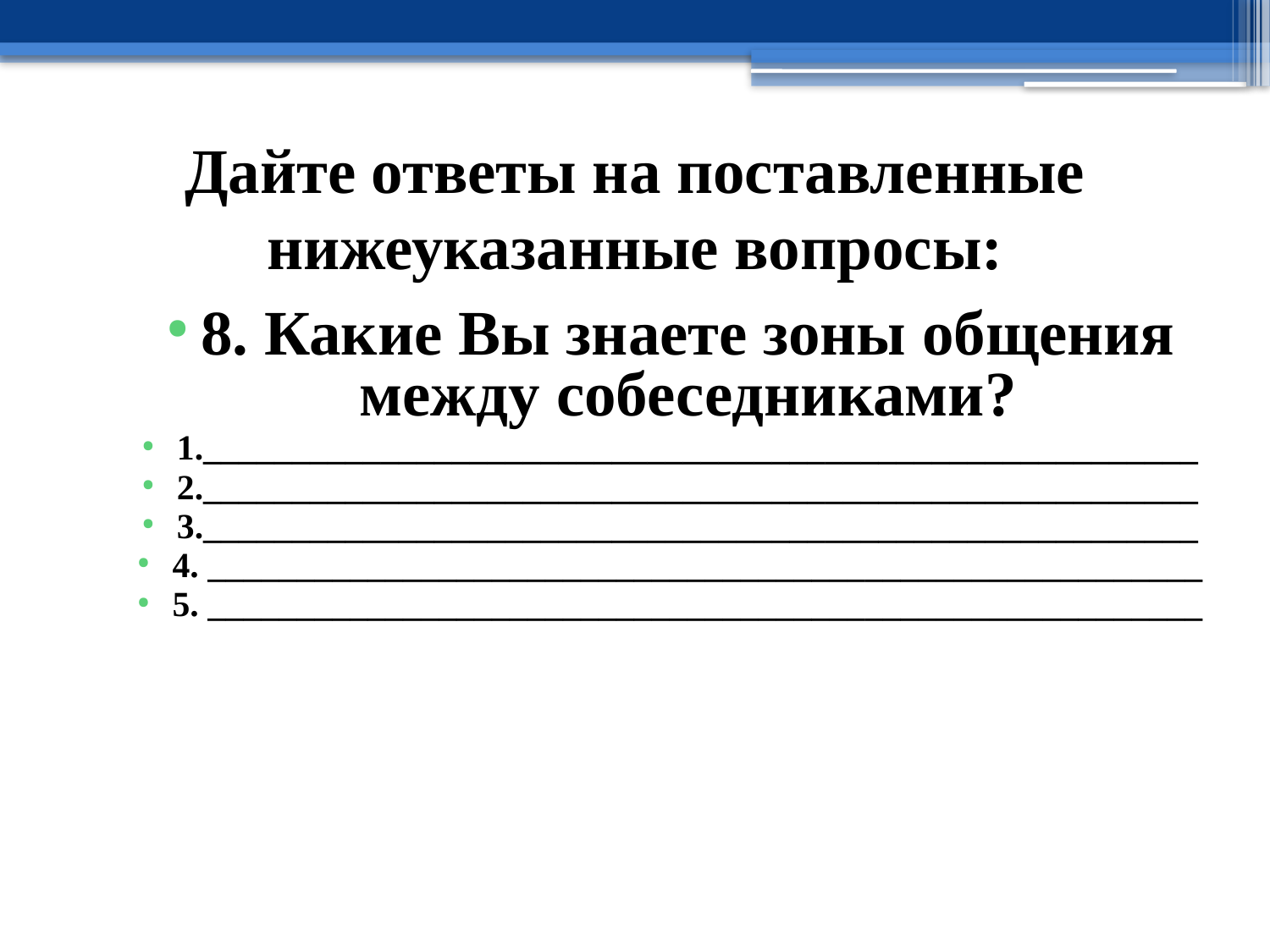

# Дайте ответы на поставленные нижеуказанные вопросы:
8. Какие Вы знаете зоны общения между собеседниками?
1.________________________________________________________
2.________________________________________________________
3.________________________________________________________
4. ________________________________________________________
5. ________________________________________________________